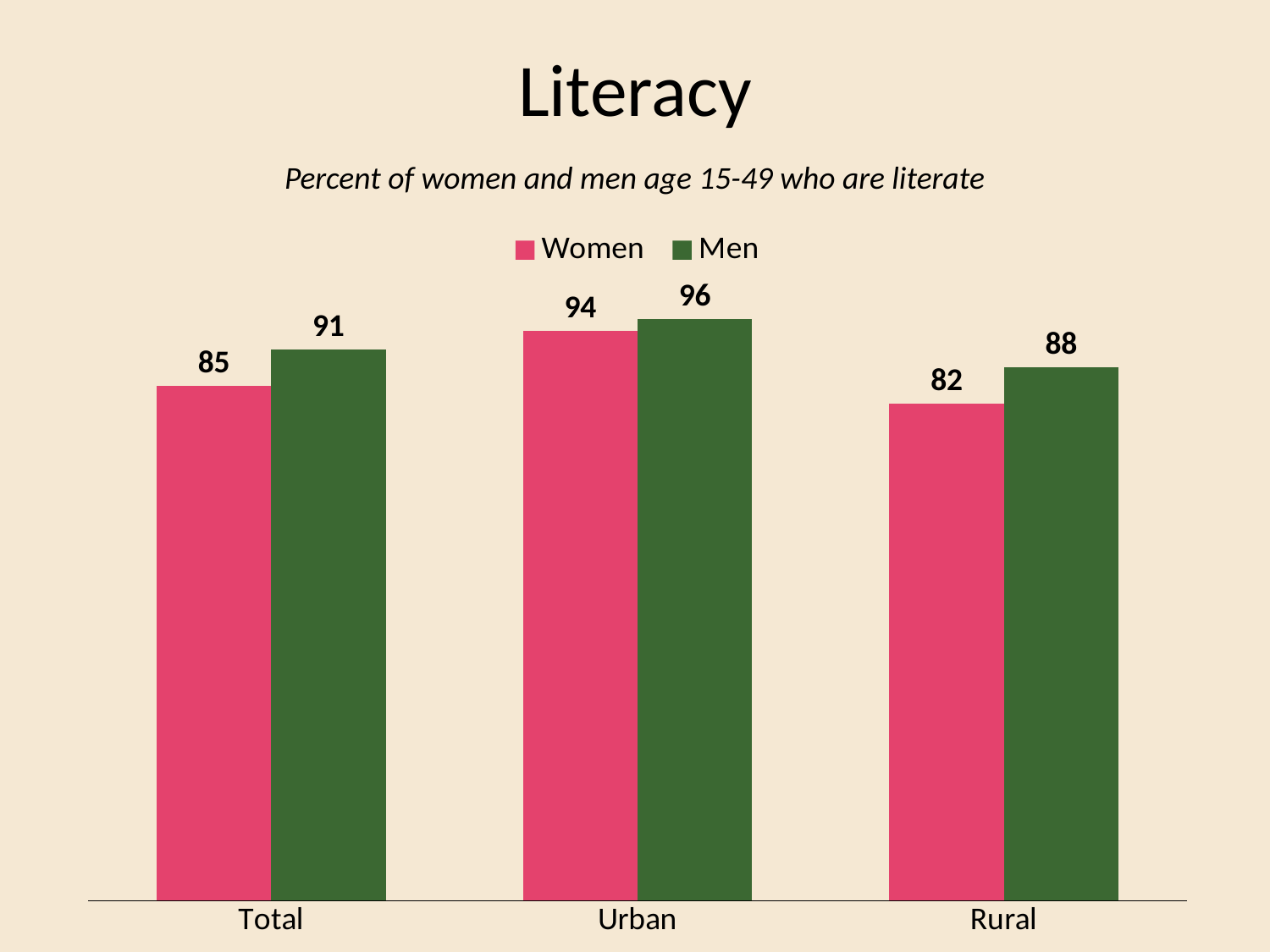

# Literacy
Percent of women and men age 15-49 who are literate

### Chart

| Category | Women | Men |
|---|---|---|
| Total | 85.0 | 91.0 |
| Urban | 94.0 | 96.0 |
| Rural | 82.0 | 88.0 |